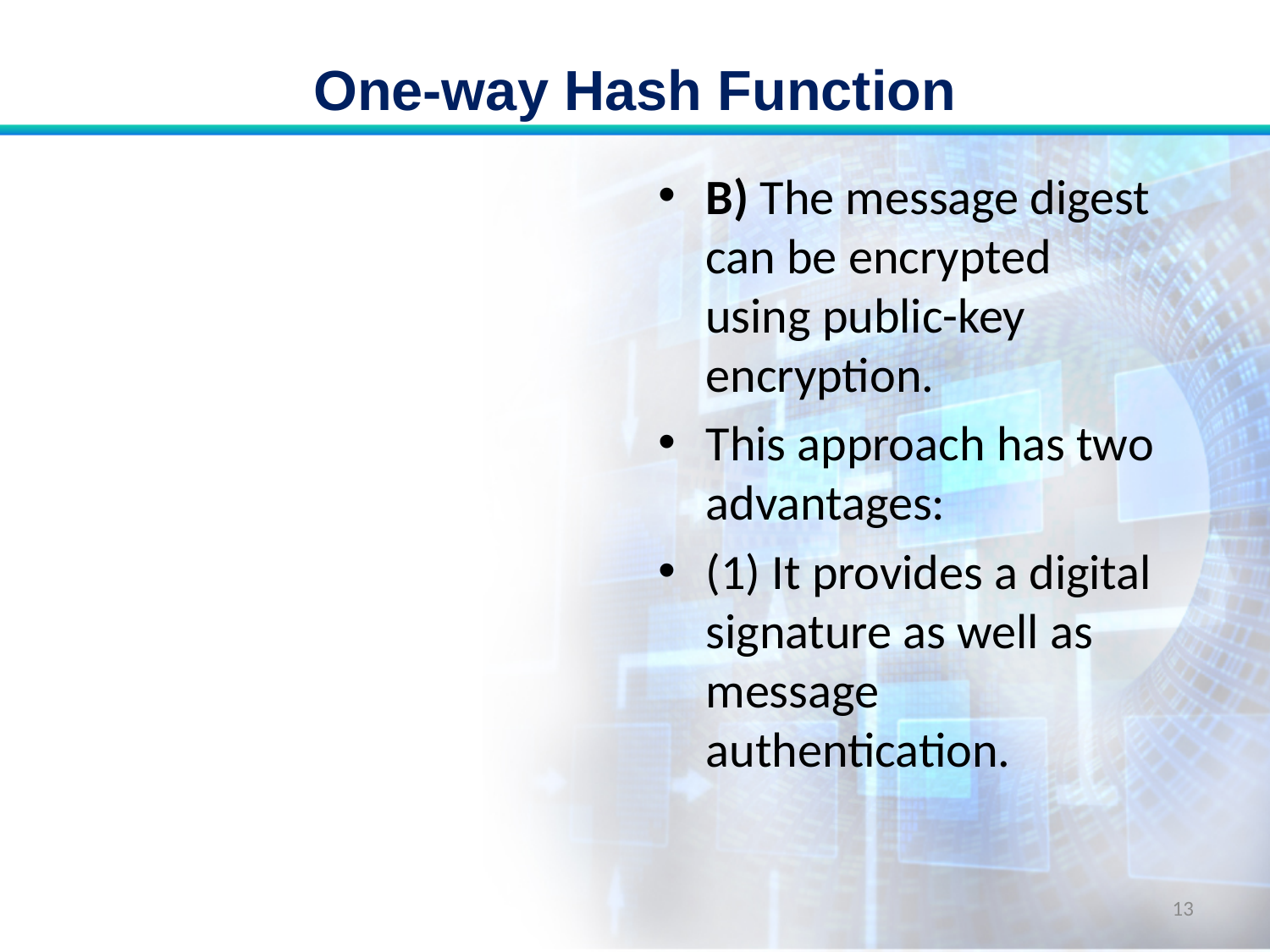

# One-way Hash Function
B) The message digest can be encrypted using public-key encryption.
This approach has two advantages:
(1) It provides a digital signature as well as message authentication.

13